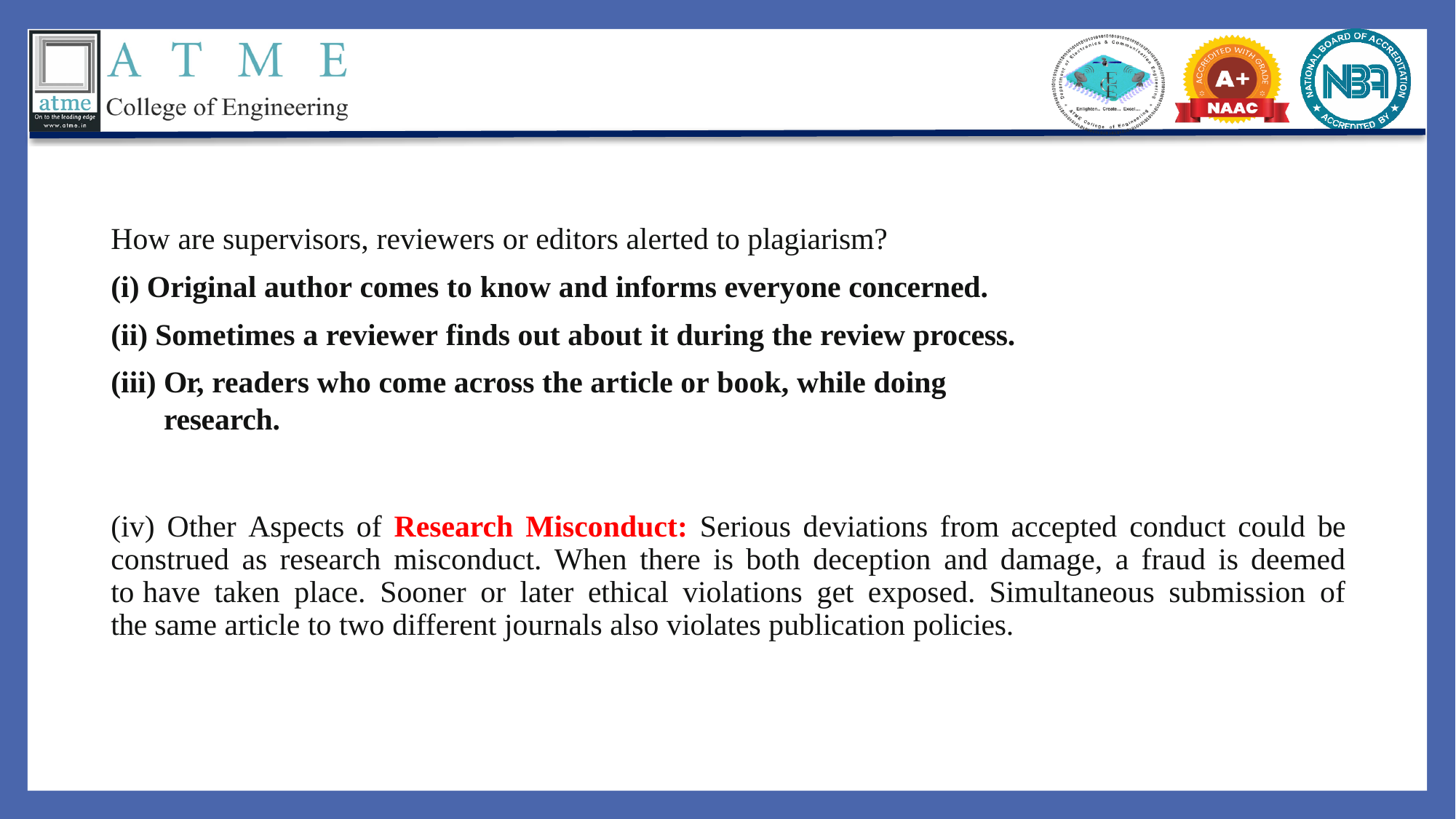

How are supervisors, reviewers or editors alerted to plagiarism?
Original author comes to know and informs everyone concerned.
Sometimes a reviewer finds out about it during the review process.
Or, readers who come across the article or book, while doing research.
(iv) Other Aspects of Research Misconduct: Serious deviations from accepted conduct could be construed as research misconduct. When there is both deception and damage, a fraud is deemed to have taken place. Sooner or later ethical violations get exposed. Simultaneous submission of the same article to two different journals also violates publication policies.